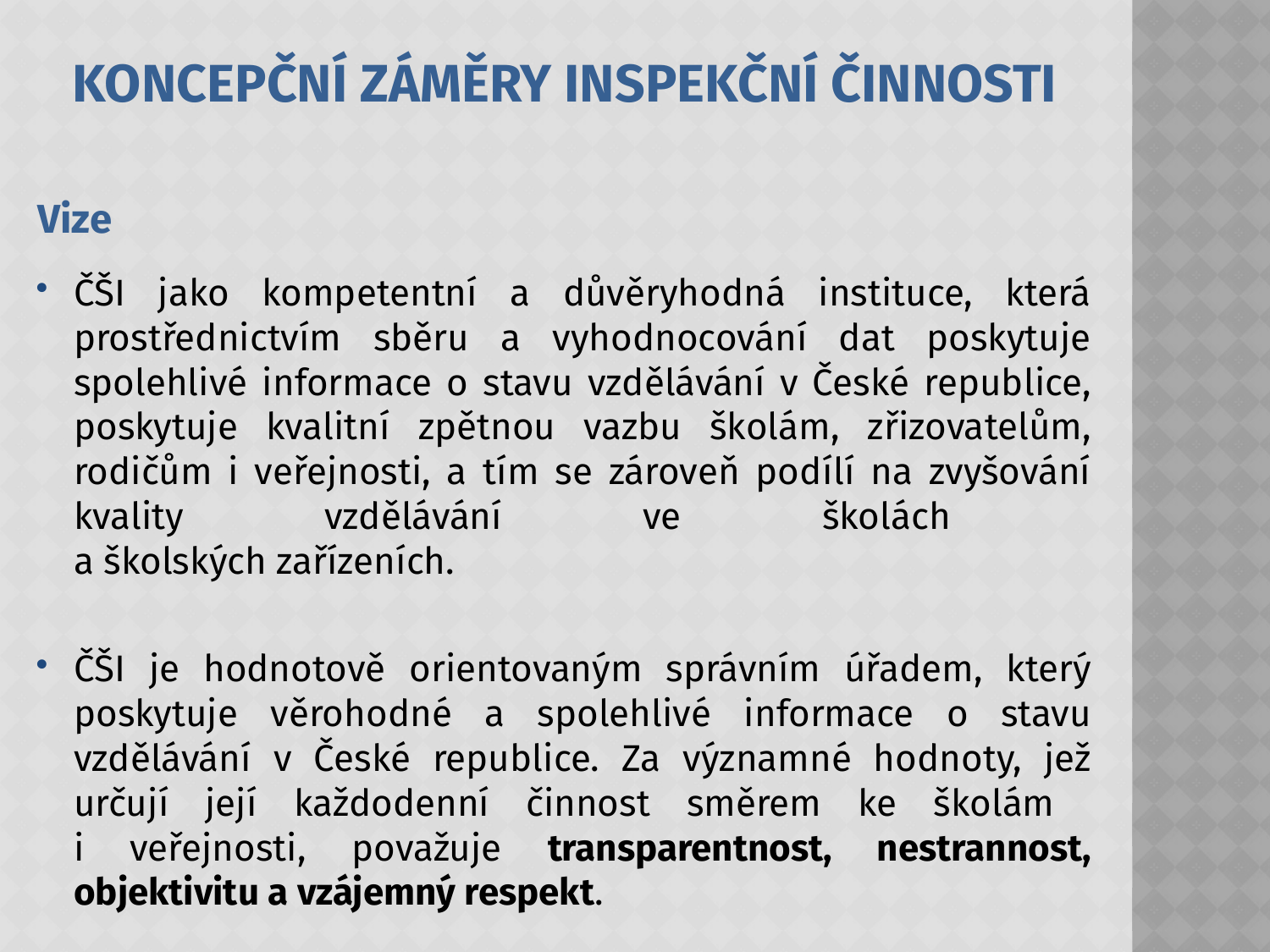

# Koncepční záměry inspekční činnosti
Vize

ČŠI jako kompetentní a důvěryhodná instituce, která prostřednictvím sběru a vyhodnocování dat poskytuje spolehlivé informace o stavu vzdělávání v České republice, poskytuje kvalitní zpětnou vazbu školám, zřizovatelům, rodičům i veřejnosti, a tím se zároveň podílí na zvyšování kvality vzdělávání ve školách
a školských zařízeních.

ČŠI je hodnotově orientovaným správním úřadem, který poskytuje věrohodné a spolehlivé informace o stavu vzdělávání v České republice. Za významné hodnoty, jež určují její každodenní činnost směrem ke školám
i veřejnosti, považuje transparentnost, nestrannost, objektivitu a vzájemný respekt.